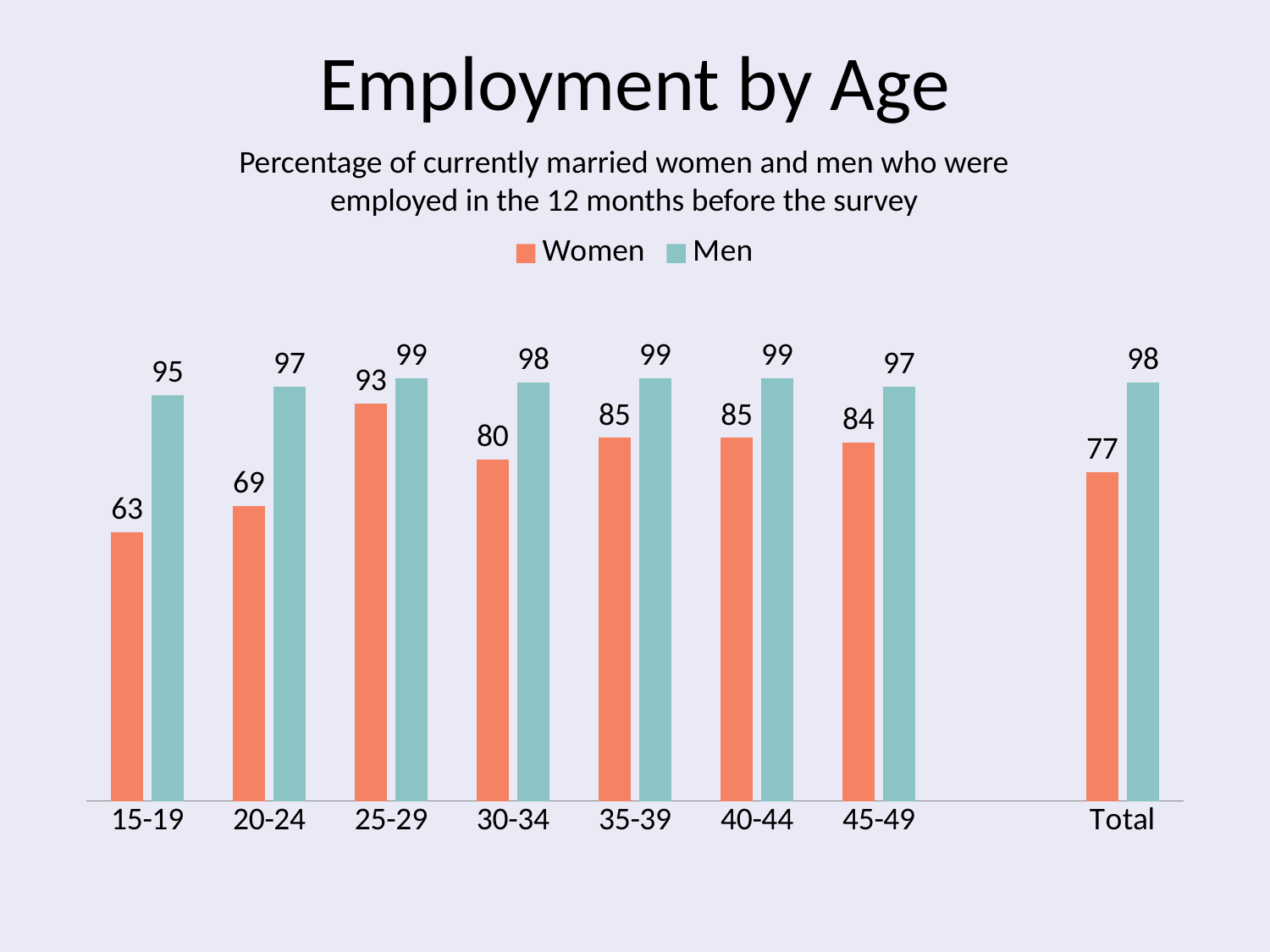

# Employment by Age
Percentage of currently married women and men who were employed in the 12 months before the survey

### Chart

| Category | Women | Men |
|---|---|---|
| 15-19 | 63.0 | 95.0 |
| 20-24 | 69.0 | 97.0 |
| 25-29 | 93.0 | 99.0 |
| 30-34 | 80.0 | 98.0 |
| 35-39 | 85.0 | 99.0 |
| 40-44 | 85.0 | 99.0 |
| 45-49 | 84.0 | 97.0 |
|  | None | None |
| Total | 77.0 | 98.0 |